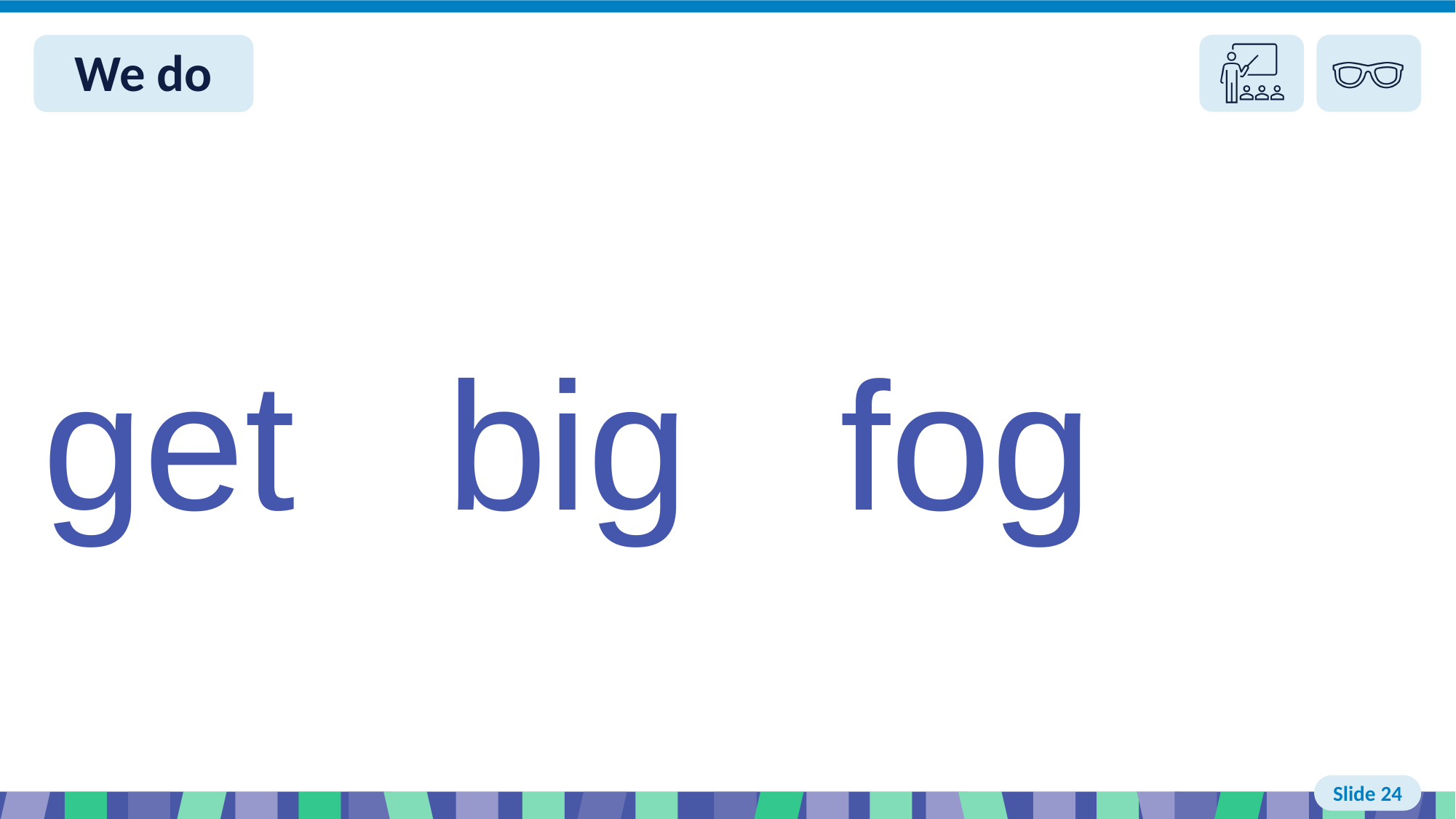

# Slide 24 We do read
get   big   fog